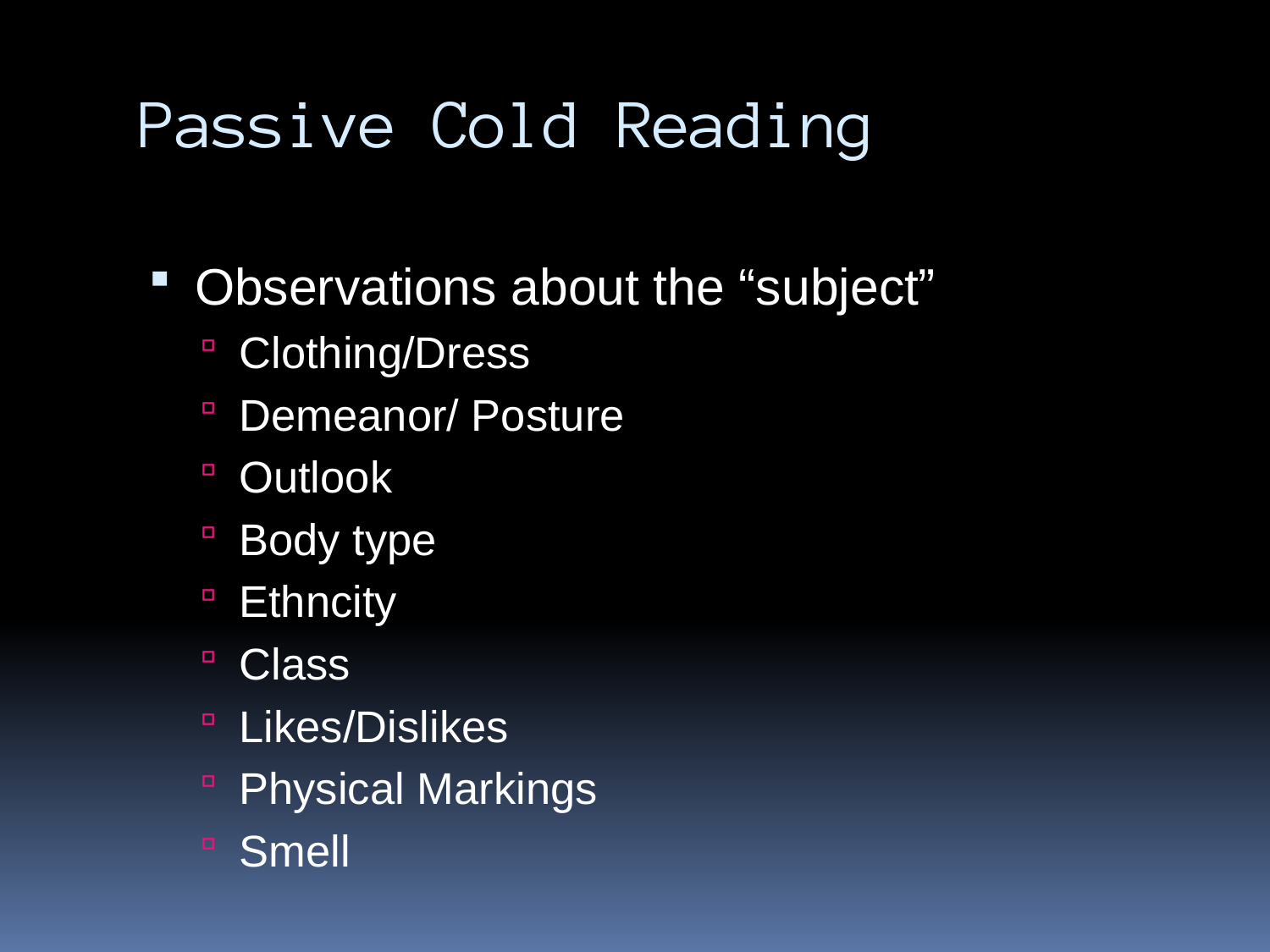

# Passive Cold Reading
Observations about the “subject”
Clothing/Dress
Demeanor/ Posture
Outlook
Body type
Ethncity
Class
Likes/Dislikes
Physical Markings
Smell